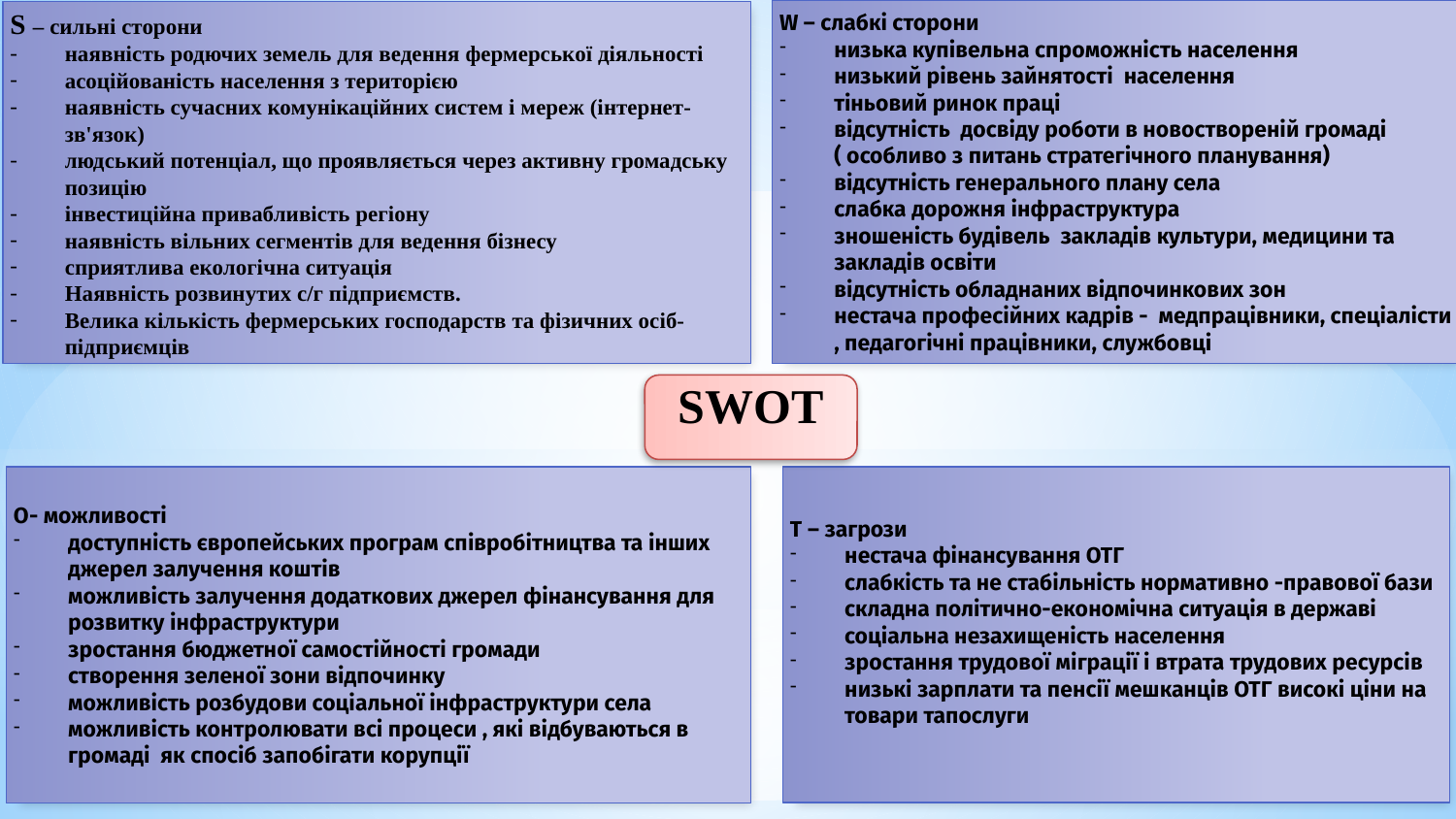

S – сильні сторони
наявність родючих земель для ведення фермерської діяльності
асоційованість населення з територією
наявність сучасних комунікаційних систем і мереж (інтернет-зв'язок)
людський потенціал, що проявляється через активну громадську позицію
інвестиційна привабливість регіону
наявність вільних сегментів для ведення бізнесу
сприятлива екологічна ситуація
Наявність розвинутих с/г підприємств.
Велика кількість фермерських господарств та фізичних осіб-підприємців
W – слабкі сторони
низька купівельна спроможність населення
низький рівень зайнятості  населення
тіньовий ринок праці
відсутність  досвіду роботи в новоствореній громаді ( особливо з питань стратегічного планування)
відсутність генерального плану села
слабка дорожня інфраструктура
зношеність будівель  закладів культури, медицини та закладів освіти
відсутність обладнаних відпочинкових зон
нестача професійних кадрів -  медпрацівники, спеціалісти , педагогічні працівники, службовці
O- можливості
доступність європейських програм співробітництва та інших джерел залучення коштів
можливість залучення додаткових джерел фінансування для розвитку інфраструктури
зростання бюджетної самостійності громади
створення зеленої зони відпочинку
можливість розбудови соціальної інфраструктури села
можливість контролювати всі процеси , які відбуваються в громаді  як спосіб запобігати корупції
T – загрози
нестача фінансування ОТГ
слабкість та не стабільність нормативно -правової бази
складна політично-економічна ситуація в державі
соціальна незахищеність населення
зростання трудової міграції і втрата трудових ресурсів
низькі зарплати та пенсії мешканців ОТГ високі ціни на товари тапослуги
SWOT